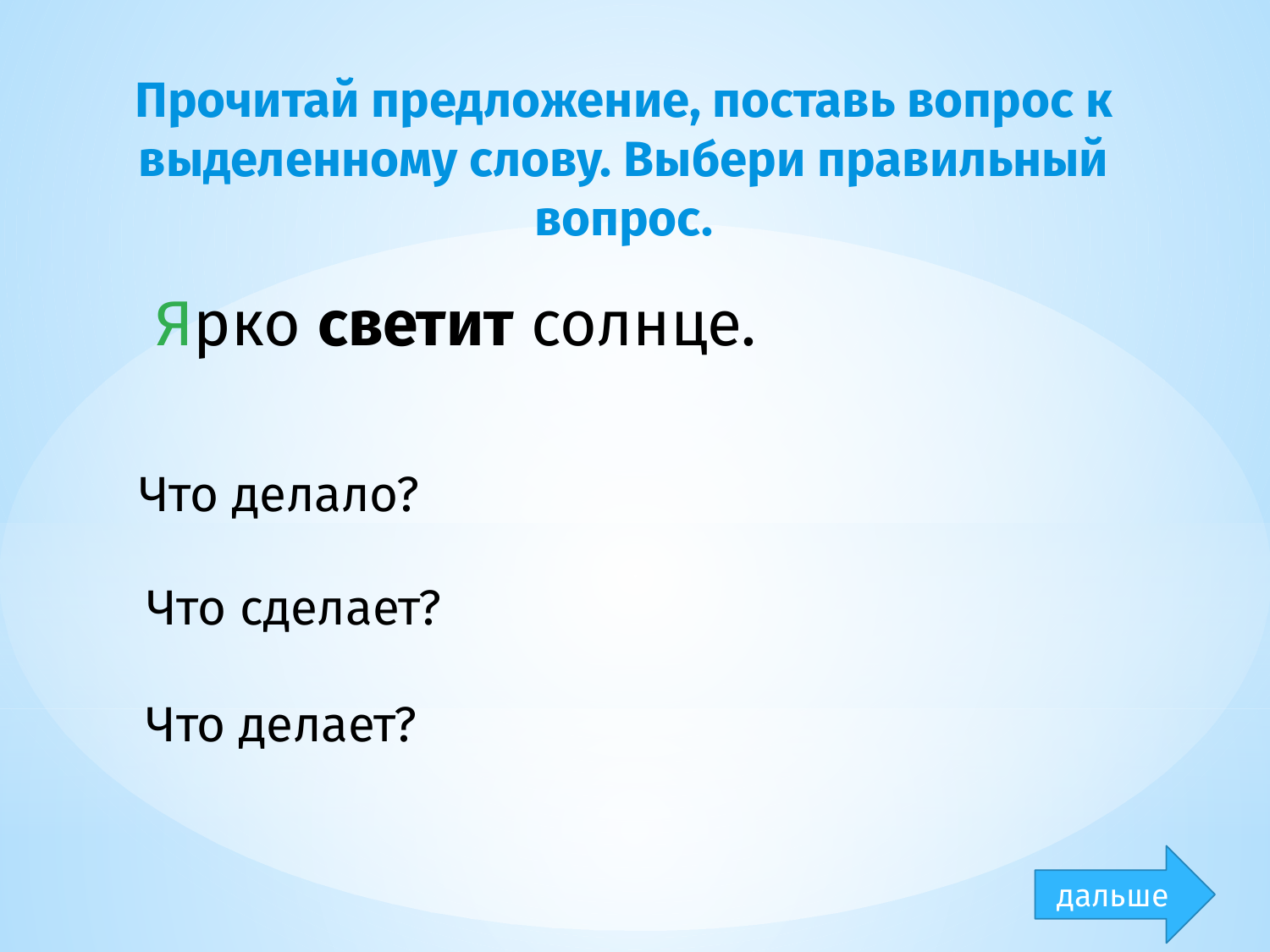

Прочитай предложение, поставь вопрос к выделенному слову. Выбери правильный вопрос.

Ярко светит солнце.
Что делало?
Что сделает?
Что делает?
дальше